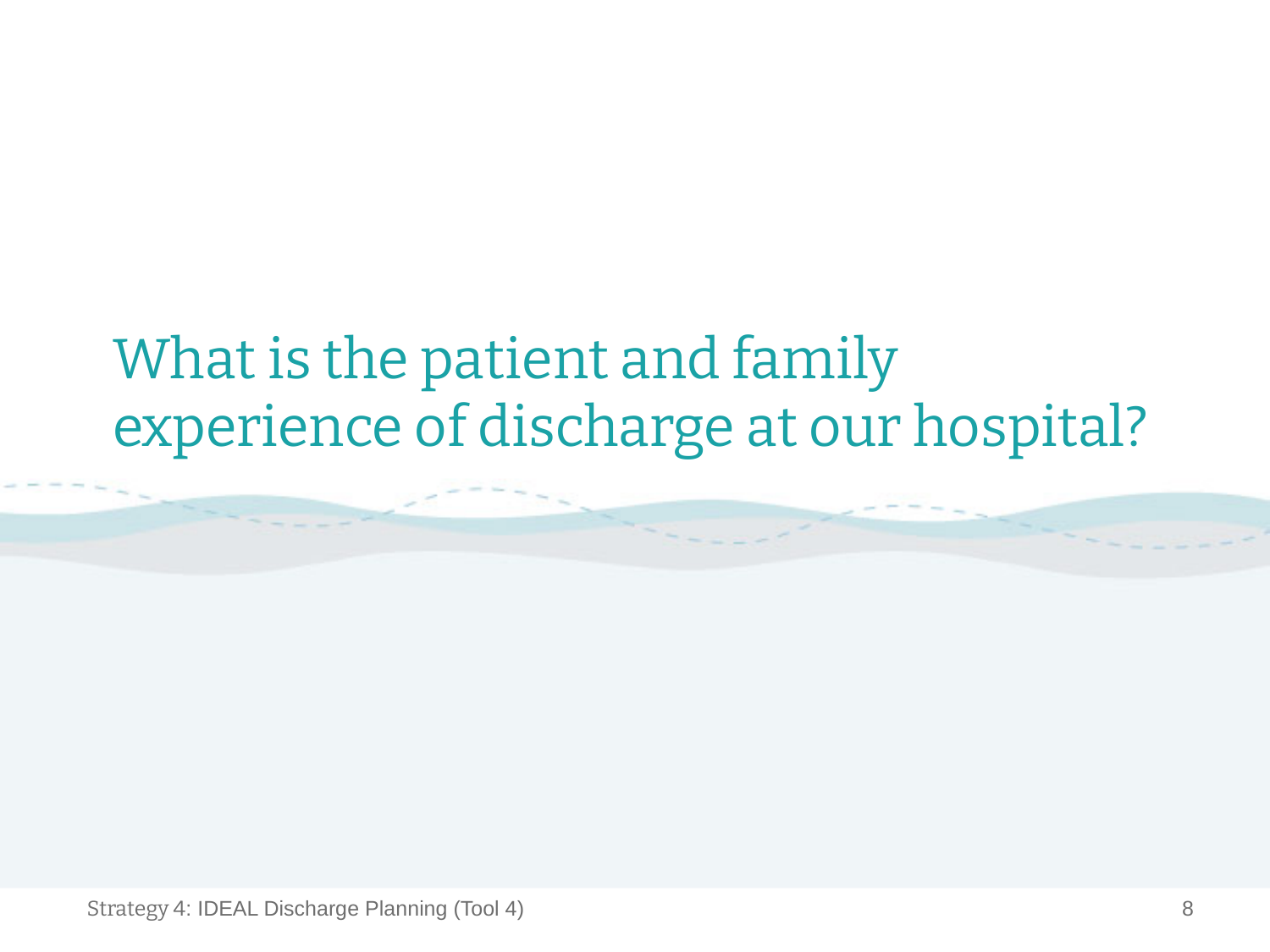

# What is the patient and family experience of discharge at our hospital?
Strategy 4: IDEAL Discharge Planning (Tool 4)
8